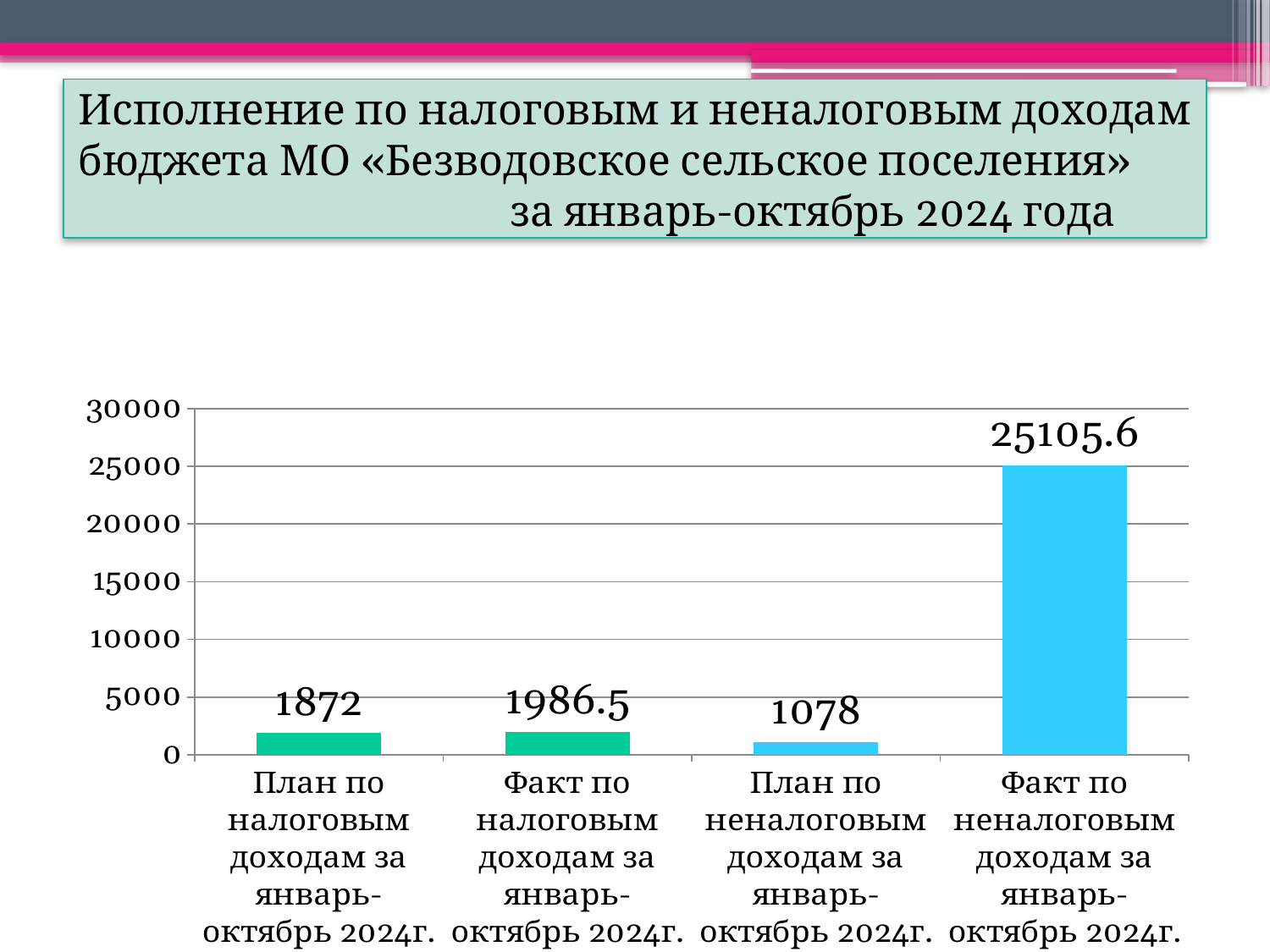

# Исполнение по налоговым и неналоговым доходам бюджета МО «Безводовское сельское поселения»                                          за январь-октябрь 2024 года

### Chart

| Category | Столбец1 |
|---|---|
| План по налоговым доходам за январь-октябрь 2024г. | 1872.0 |
| Факт по налоговым доходам за январь- октябрь 2024г. | 1986.5 |
| План по неналоговым доходам за январь- октябрь 2024г. | 1078.0 |
| Факт по неналоговым доходам за январь- октябрь 2024г. | 25105.6 |